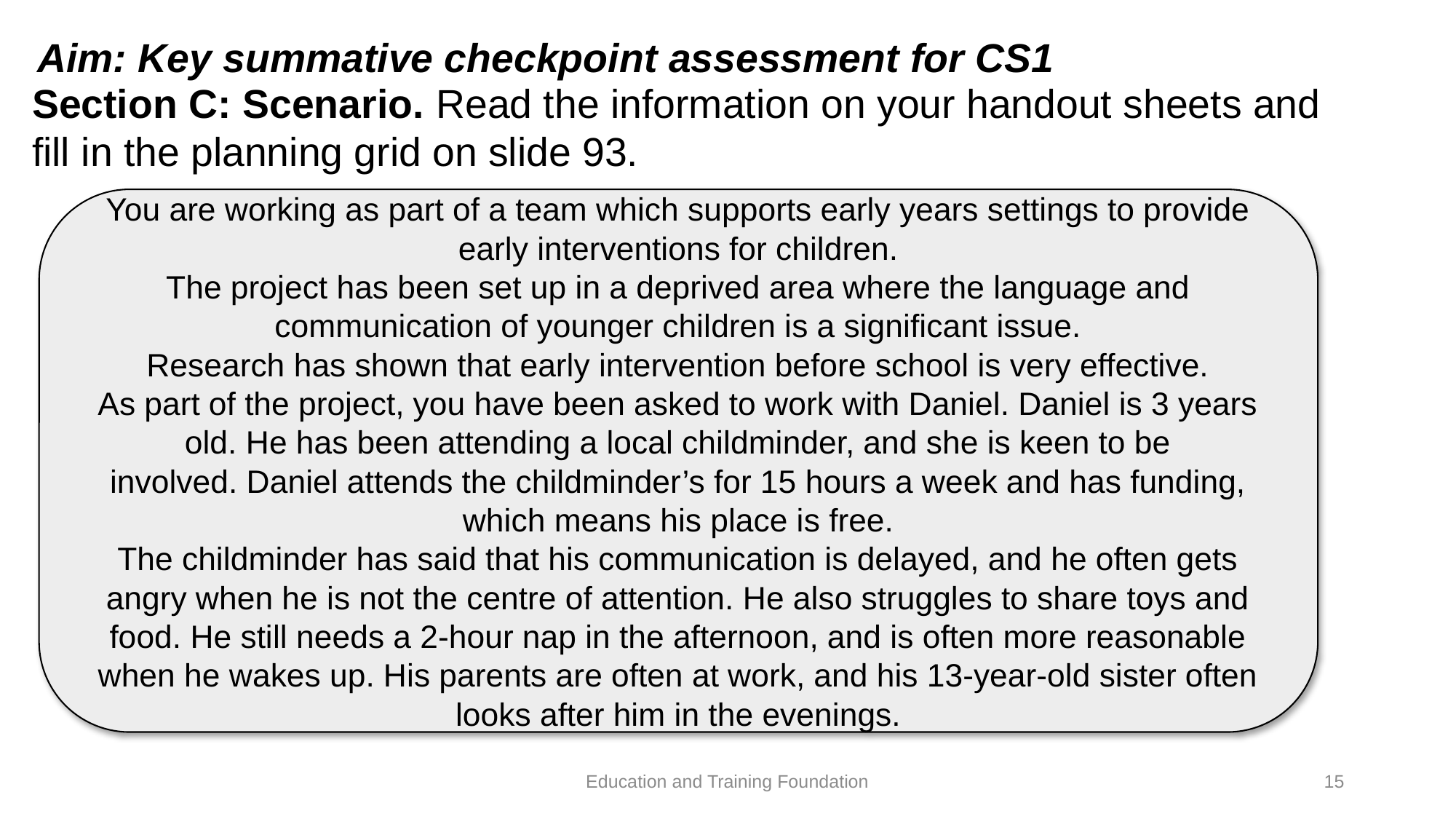

# Aim: Key summative checkpoint assessment for CS1
Section C: Scenario. Read the information on your handout sheets and fill in the planning grid on slide 93.
You are working as part of a team which supports early years settings to provide early interventions for children.
The project has been set up in a deprived area where the language and communication of younger children is a significant issue.
Research has shown that early intervention before school is very effective.
As part of the project, you have been asked to work with Daniel. Daniel is 3 years old. He has been attending a local childminder, and she is keen to be involved. Daniel attends the childminder’s for 15 hours a week and has funding, which means his place is free.
The childminder has said that his communication is delayed, and he often gets angry when he is not the centre of attention. He also struggles to share toys and food. He still needs a 2-hour nap in the afternoon, and is often more reasonable when he wakes up. His parents are often at work, and his 13-year-old sister often looks after him in the evenings.
Education and Training Foundation
15